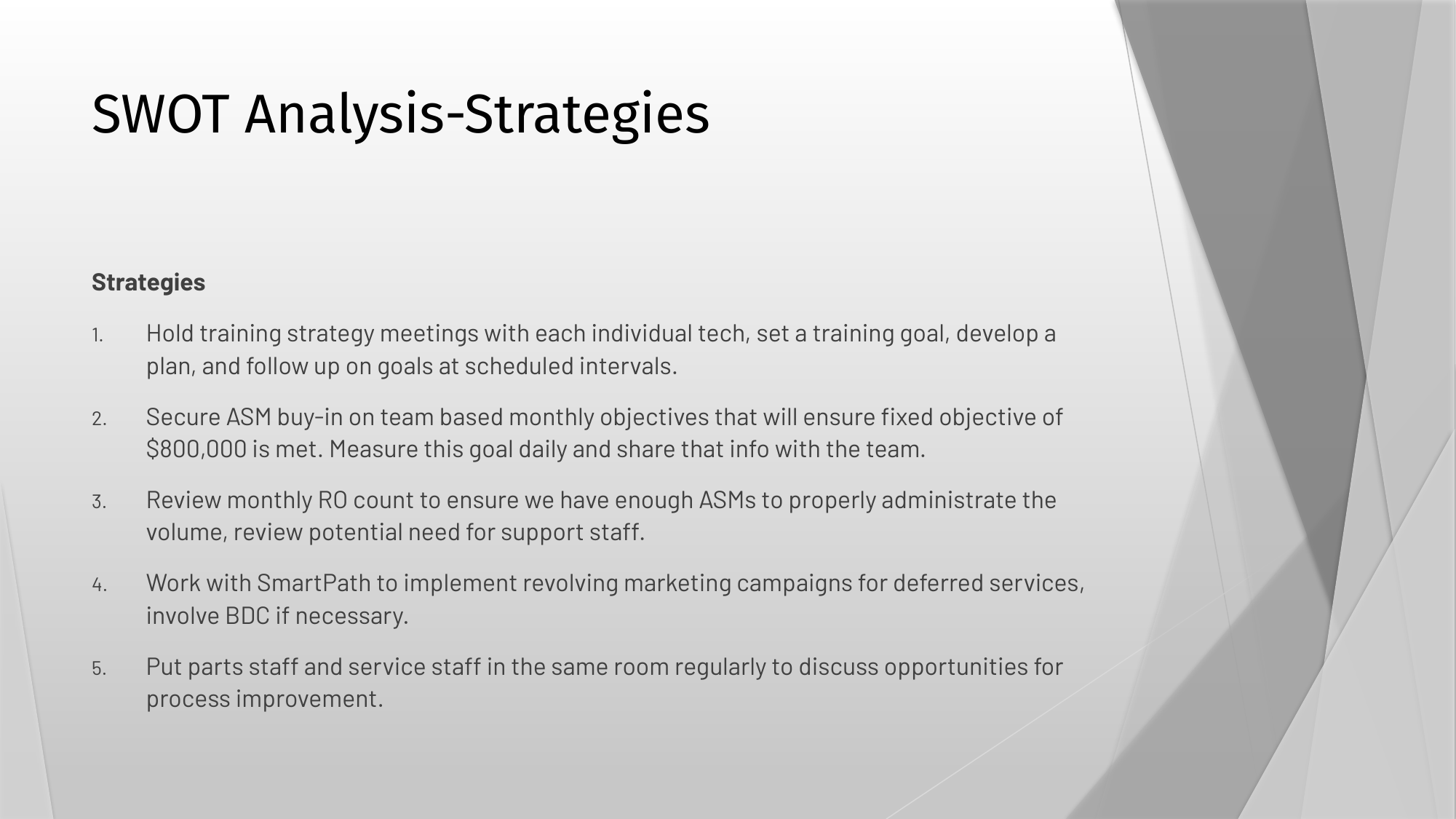

# SWOT Analysis-Strategies
Strategies
Hold training strategy meetings with each individual tech, set a training goal, develop a plan, and follow up on goals at scheduled intervals.
Secure ASM buy-in on team based monthly objectives that will ensure fixed objective of $800,000 is met. Measure this goal daily and share that info with the team.
Review monthly RO count to ensure we have enough ASMs to properly administrate the volume, review potential need for support staff.
Work with SmartPath to implement revolving marketing campaigns for deferred services, involve BDC if necessary.
Put parts staff and service staff in the same room regularly to discuss opportunities for process improvement.